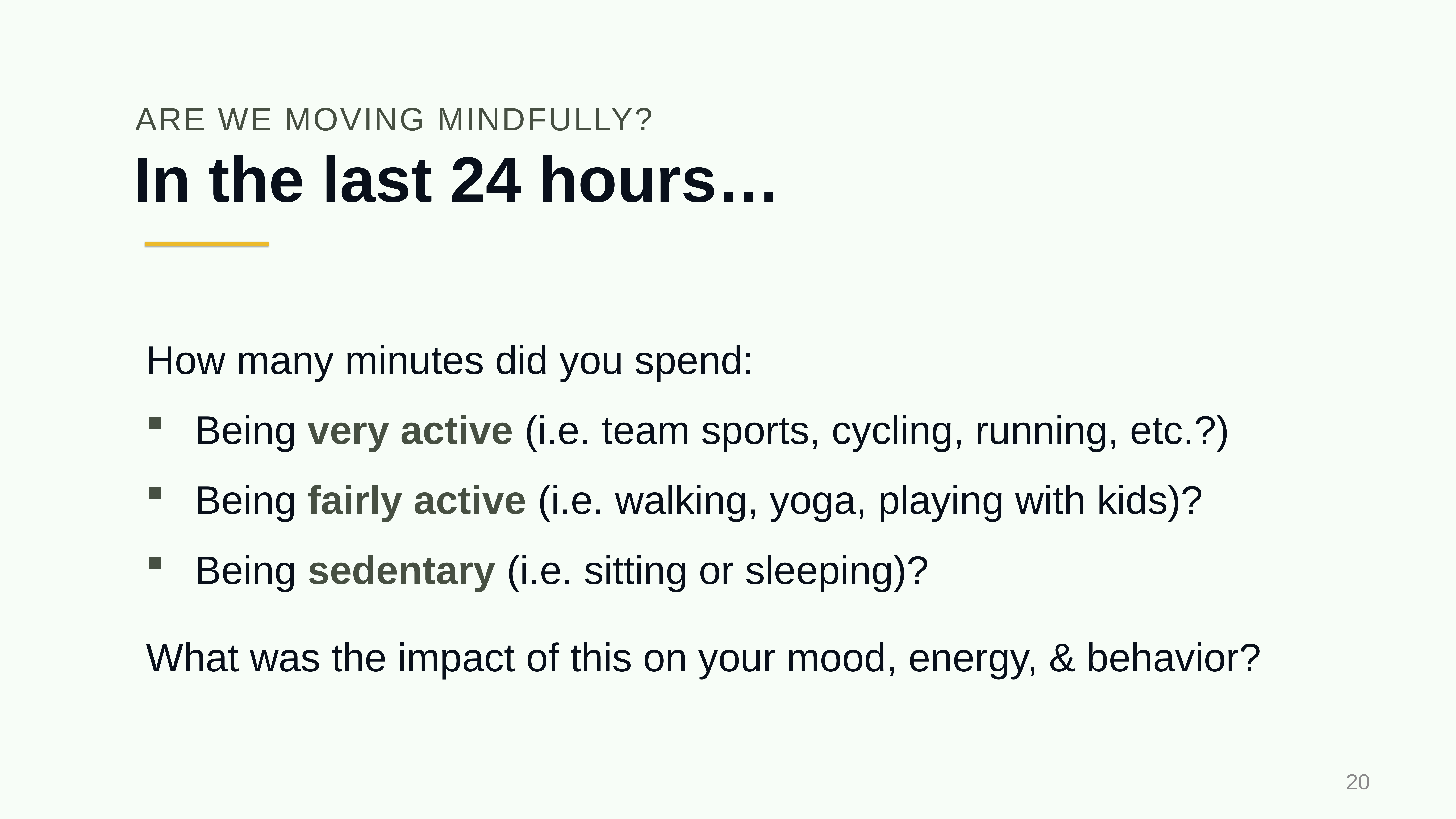

ARE WE MOVING MINDFULLY?
# In the last 24 hours…

How many minutes did you spend:
Being very active (i.e. team sports, cycling, running, etc.?)
Being fairly active (i.e. walking, yoga, playing with kids)?
Being sedentary (i.e. sitting or sleeping)?
What was the impact of this on your mood, energy, & behavior?
20